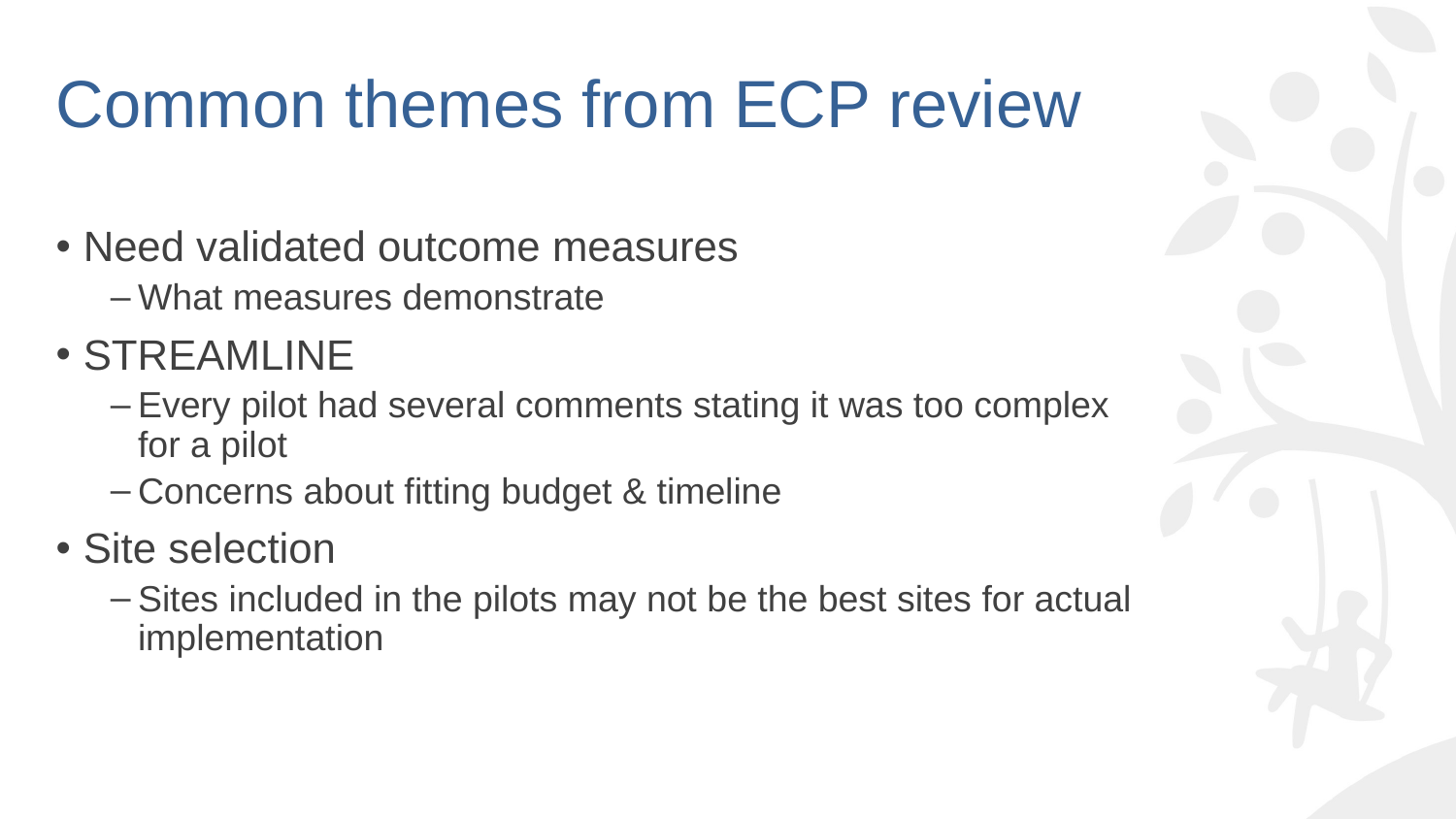

# Common themes from ECP review
Need validated outcome measures
What measures demonstrate
STREAMLINE
Every pilot had several comments stating it was too complex for a pilot
Concerns about fitting budget & timeline
Site selection
Sites included in the pilots may not be the best sites for actual implementation